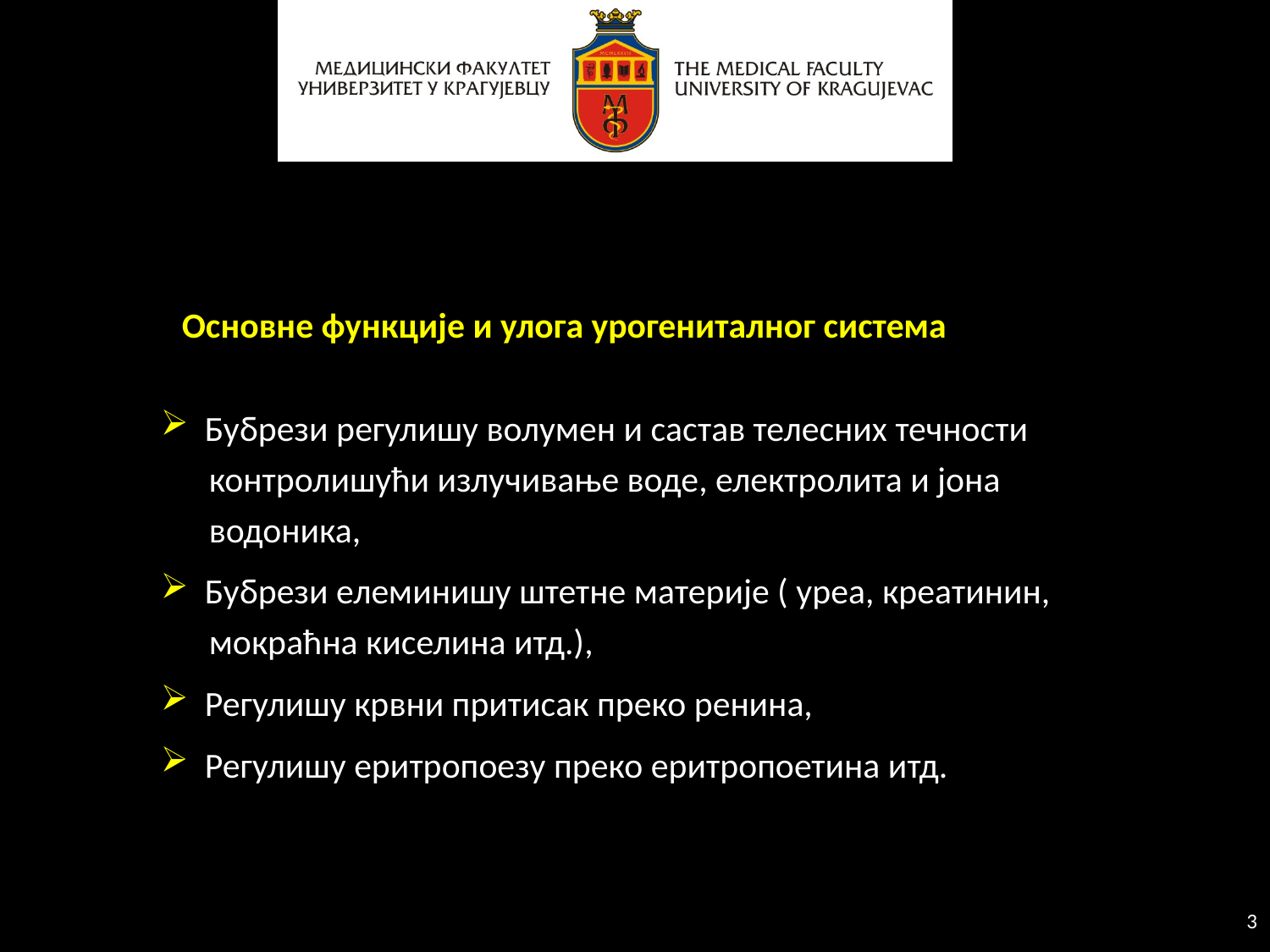

Основне функције и улога урогениталног система
  Бубрези регулишу волумен и састав телесних течности
      контролишући излучивање воде, електролита и јона
      водоника,
  Бубрези елеминишу штетне материје ( уреа, креатинин,
      мокраћна киселина итд.),
  Регулишу крвни притисак преко ренина,
  Регулишу еритропоезу преко еритропоетина итд.
3